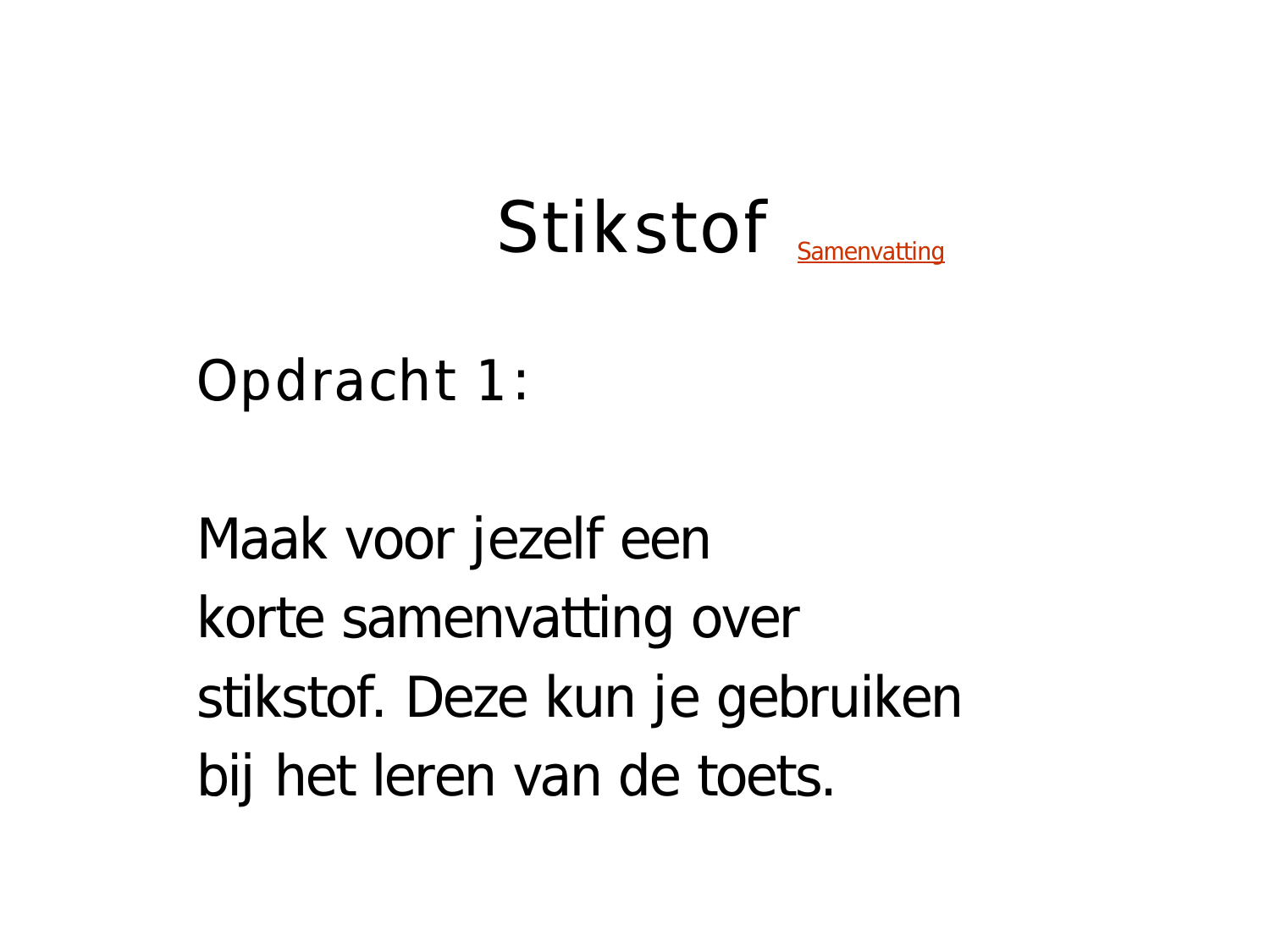

# Stikstof
Samenvatting
Opdracht 1:

Maak voor jezelf een
korte samenvatting over
stikstof. Deze kun je gebruiken
bij het leren van de toets.